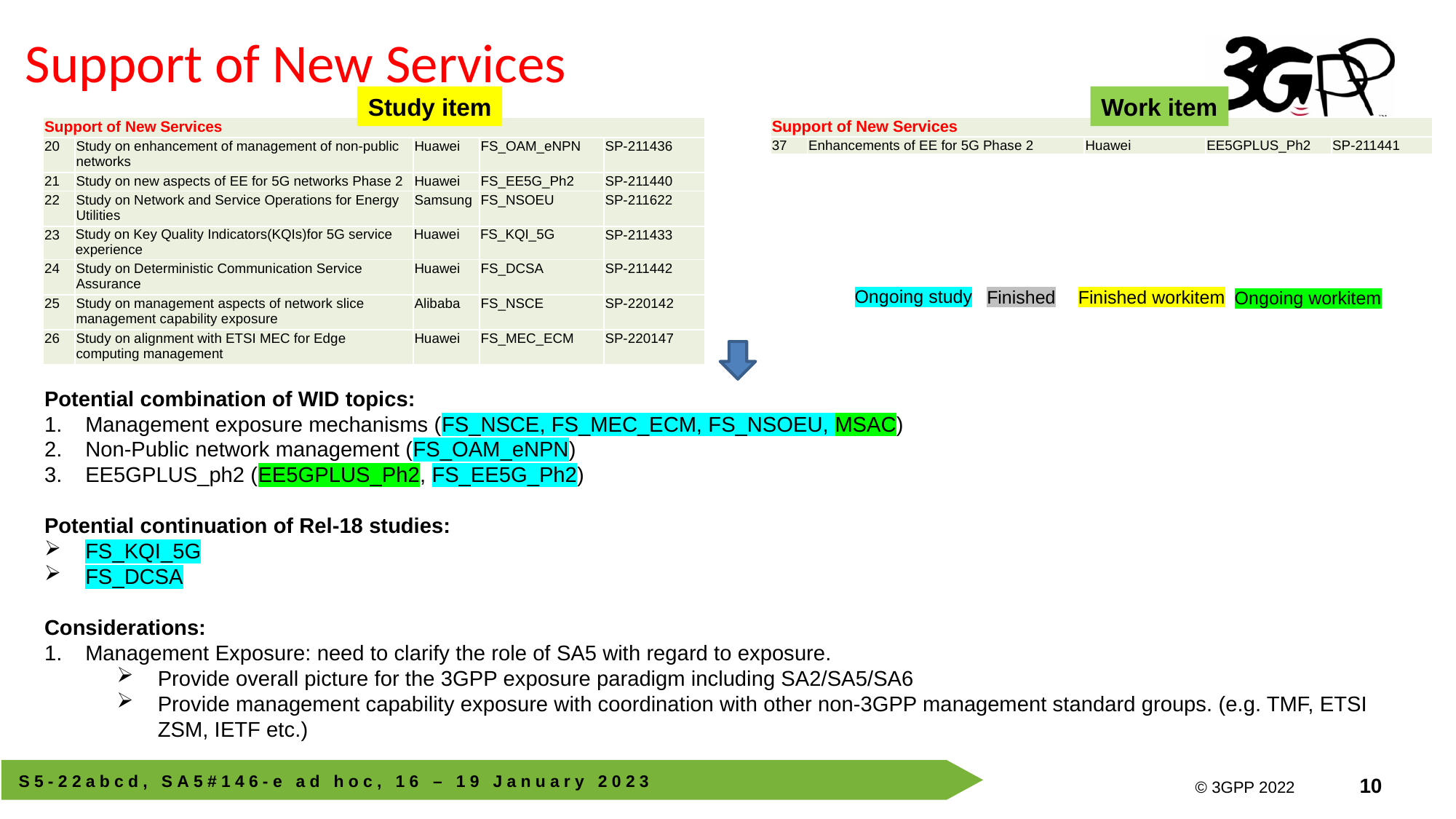

Support of New Services
Study item
Work item
| Support of New Services |  |  |  |  |
| --- | --- | --- | --- | --- |
| 20 | Study on enhancement of management of non-public networks | Huawei | FS\_OAM\_eNPN | SP-211436 |
| 21 | Study on new aspects of EE for 5G networks Phase 2 | Huawei | FS\_EE5G\_Ph2 | SP-211440 |
| 22 | Study on Network and Service Operations for Energy Utilities | Samsung | FS\_NSOEU | SP-211622 |
| 23 | Study on Key Quality Indicators(KQIs)for 5G service experience | Huawei | FS\_KQI\_5G | SP-211433 |
| 24 | Study on Deterministic Communication Service Assurance | Huawei | FS\_DCSA | SP-211442 |
| 25 | Study on management aspects of network slice management capability exposure | Alibaba | FS\_NSCE | SP-220142 |
| 26 | Study on alignment with ETSI MEC for Edge computing management | Huawei | FS\_MEC\_ECM | SP-220147 |
| Support of New Services |  |  |  |  |
| --- | --- | --- | --- | --- |
| 37 | Enhancements of EE for 5G Phase 2 | Huawei | EE5GPLUS\_Ph2 | SP-211441 |
Ongoing study
Finished
Finished workitem
Ongoing workitem

Potential combination of WID topics:
Management exposure mechanisms (FS_NSCE, FS_MEC_ECM, FS_NSOEU, MSAC)
Non-Public network management (FS_OAM_eNPN)
EE5GPLUS_ph2 (EE5GPLUS_Ph2, FS_EE5G_Ph2)

Potential continuation of Rel-18 studies:
FS_KQI_5G
FS_DCSA

Considerations:
Management Exposure: need to clarify the role of SA5 with regard to exposure.
Provide overall picture for the 3GPP exposure paradigm including SA2/SA5/SA6
Provide management capability exposure with coordination with other non-3GPP management standard groups. (e.g. TMF, ETSI ZSM, IETF etc.)